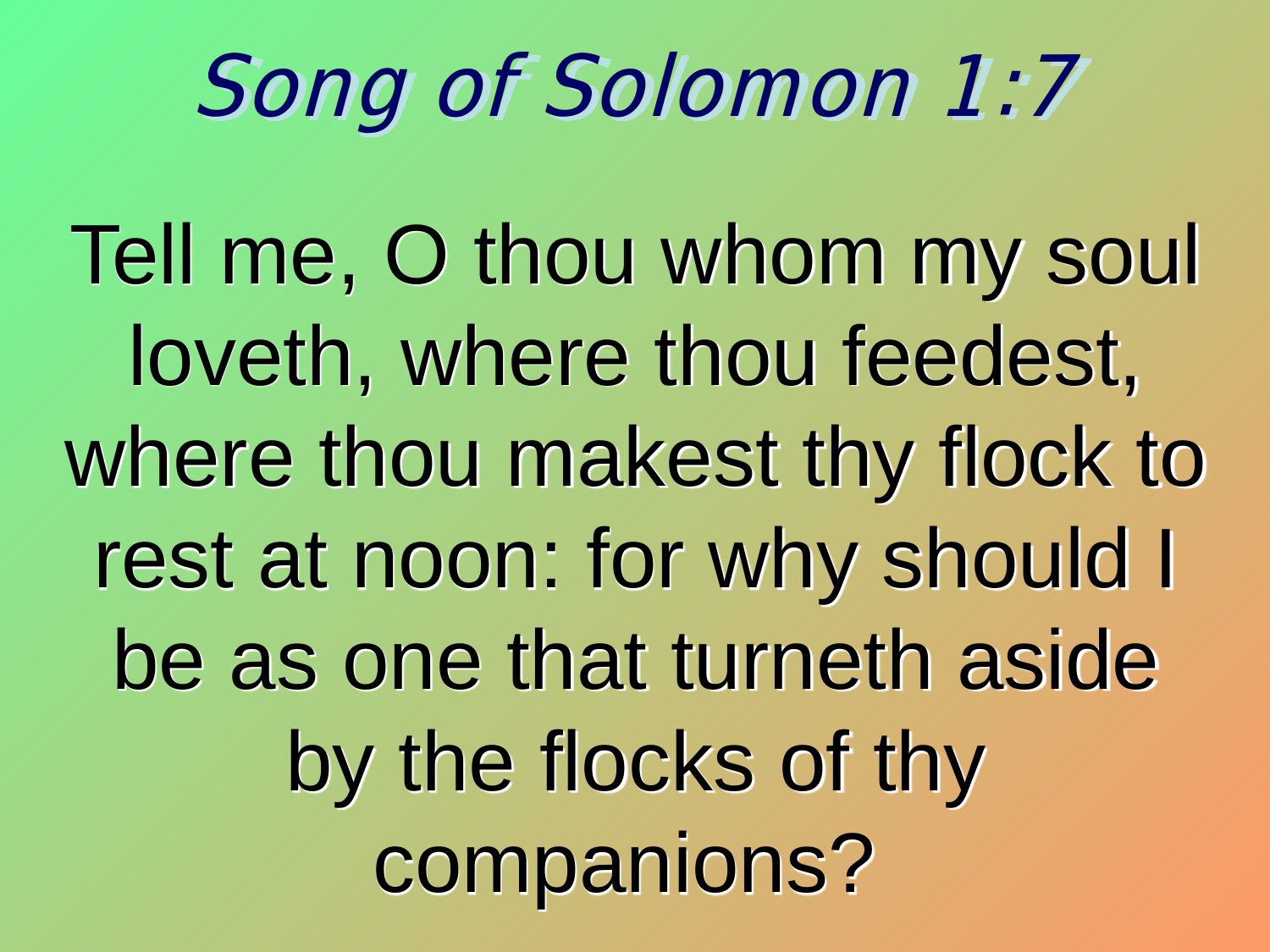

Song of Solomon 1:7
Tell me, O thou whom my soul loveth, where thou feedest, where thou makest thy flock to rest at noon: for why should I be as one that turneth aside by the flocks of thy companions?